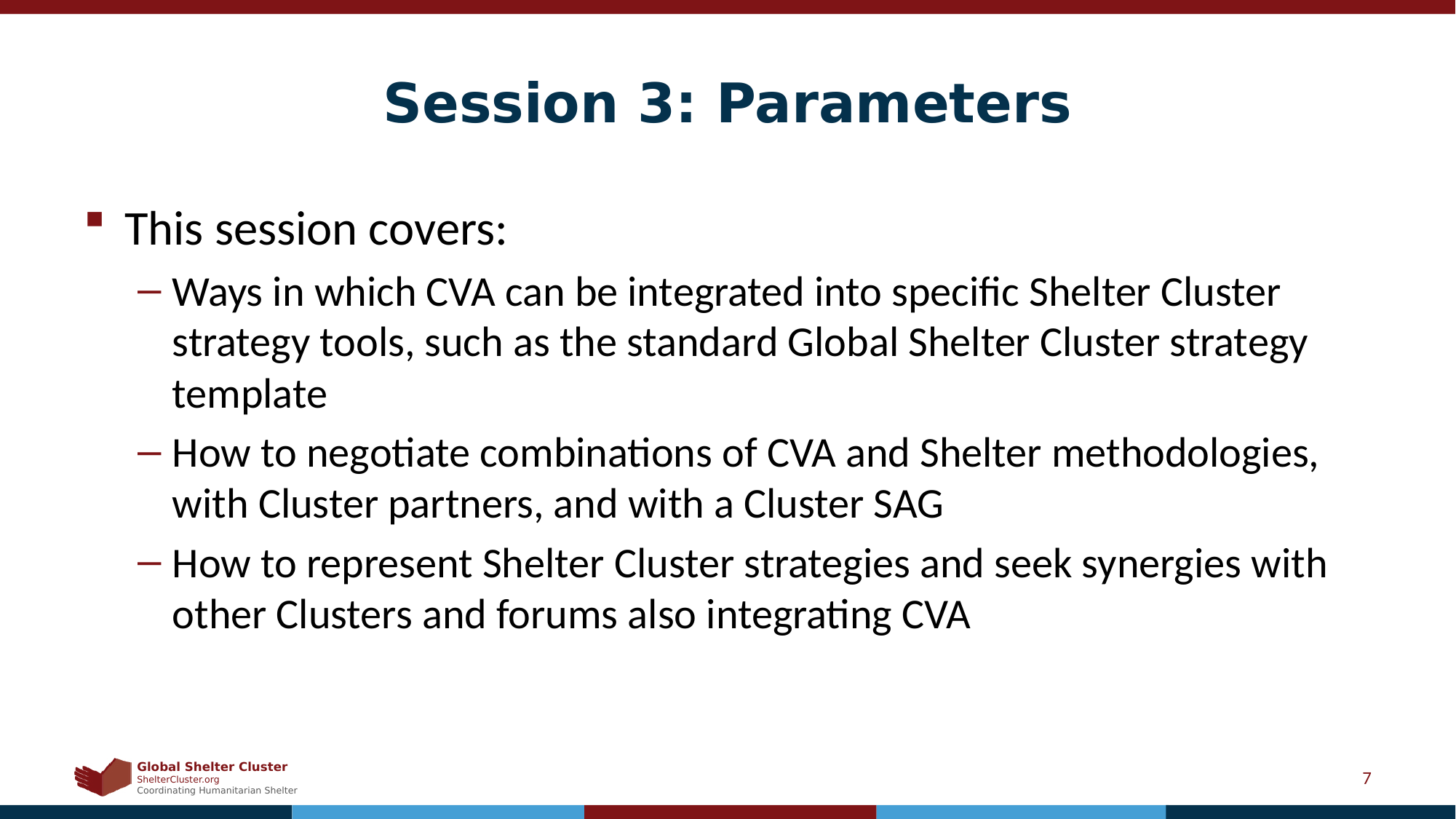

# Session 3: Parameters
This session covers:
Ways in which CVA can be integrated into specific Shelter Cluster strategy tools, such as the standard Global Shelter Cluster strategy template
How to negotiate combinations of CVA and Shelter methodologies, with Cluster partners, and with a Cluster SAG
How to represent Shelter Cluster strategies and seek synergies with other Clusters and forums also integrating CVA
7